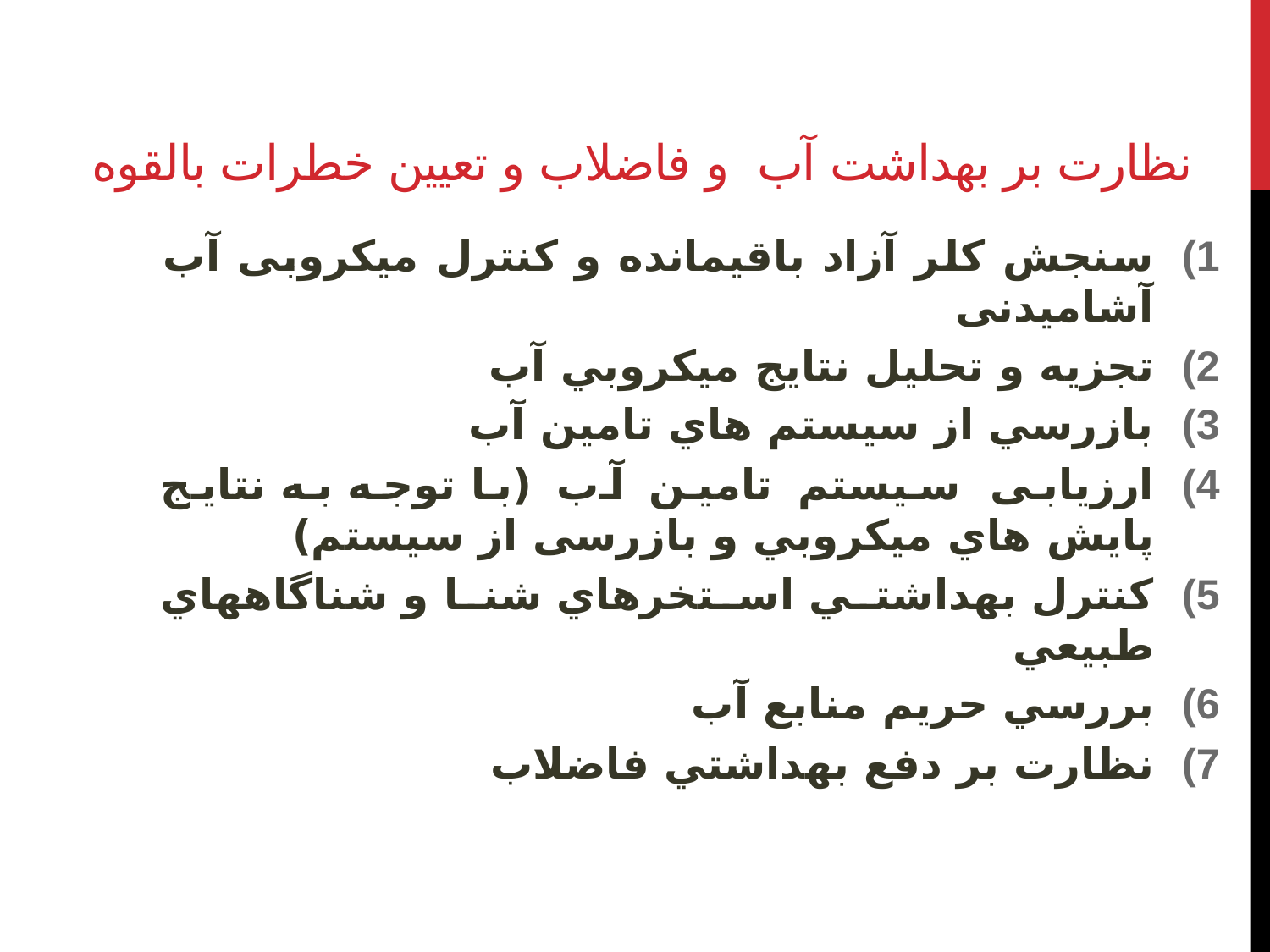

# نظارت بر بهداشت آب  و فاضلاب و تعیین خطرات بالقوه
سنجش کلر آزاد باقیمانده و کنترل میکروبی آب آشامیدنی
تجزيه و تحليل نتايج ميکروبي آب
بازرسي از سيستم هاي تامين آب
ارزیابی  سيستم تامین آب (با توجه به نتايج پايش هاي ميکروبي و بازرسی از سيستم)
كنترل بهداشتي استخرهاي شنا و شناگاههاي طبيعي
بررسي حريم منابع آب
نظارت بر دفع بهداشتي فاضلاب